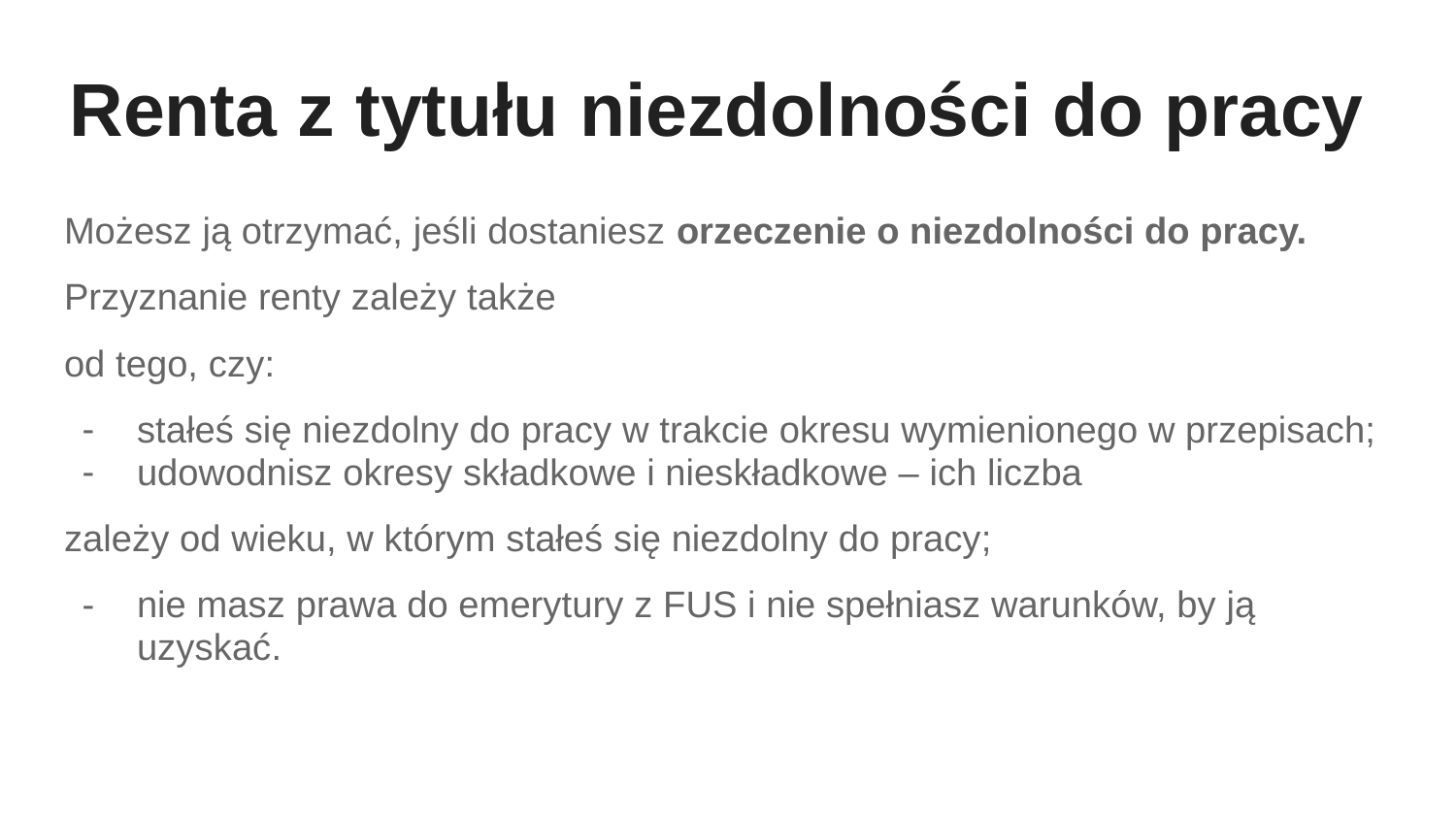

# Renta z tytułu niezdolności do pracy
Możesz ją otrzymać, jeśli dostaniesz orzeczenie o niezdolności do pracy.
Przyznanie renty zależy także
od tego, czy:
stałeś się niezdolny do pracy w trakcie okresu wymienionego w przepisach;
udowodnisz okresy składkowe i nieskładkowe – ich liczba
zależy od wieku, w którym stałeś się niezdolny do pracy;
nie masz prawa do emerytury z FUS i nie spełniasz warunków, by ją uzyskać.